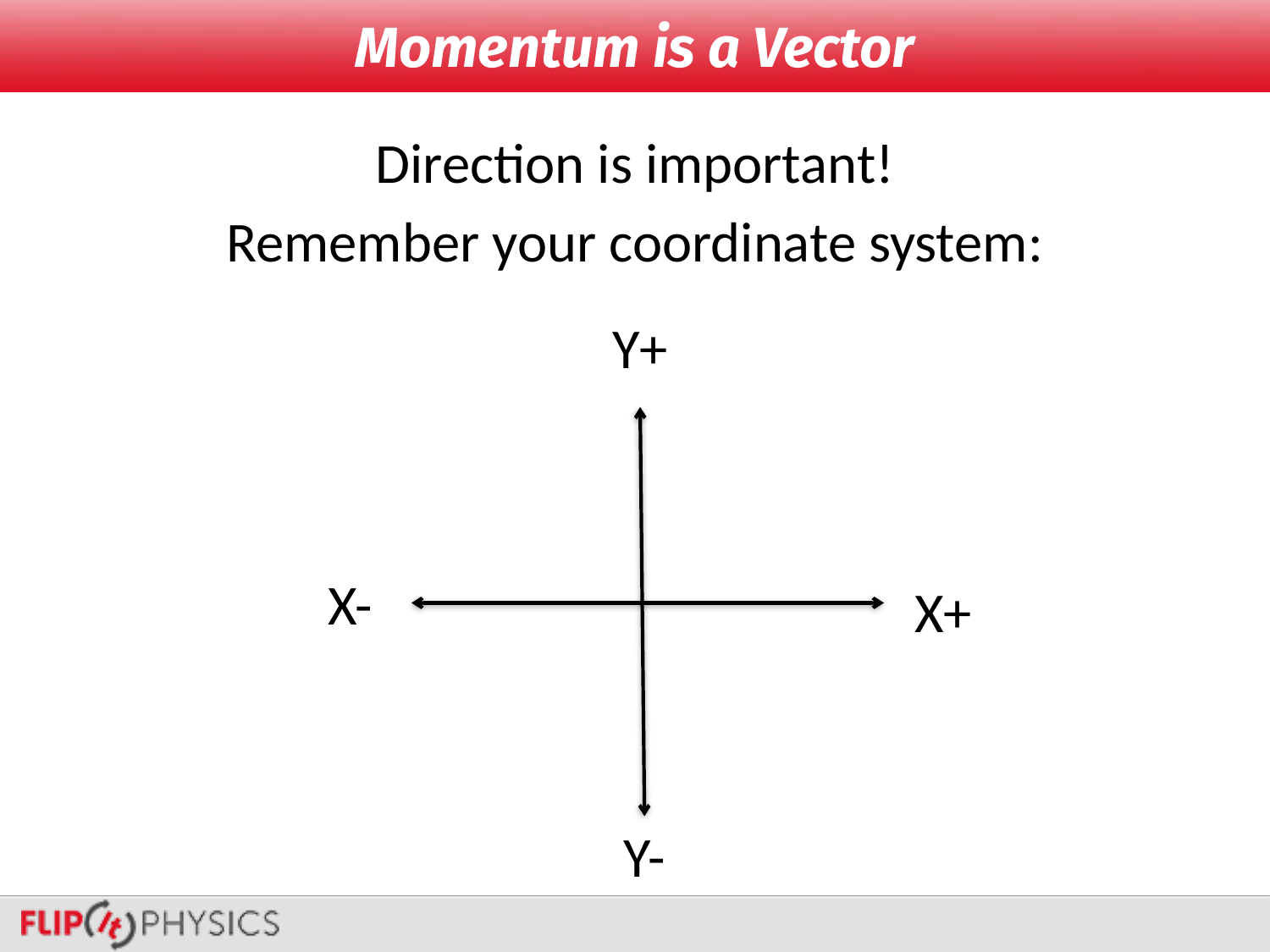

# Momentum is a Vector
Direction is important!
Remember your coordinate system:

Y+
X-
X+
Y-